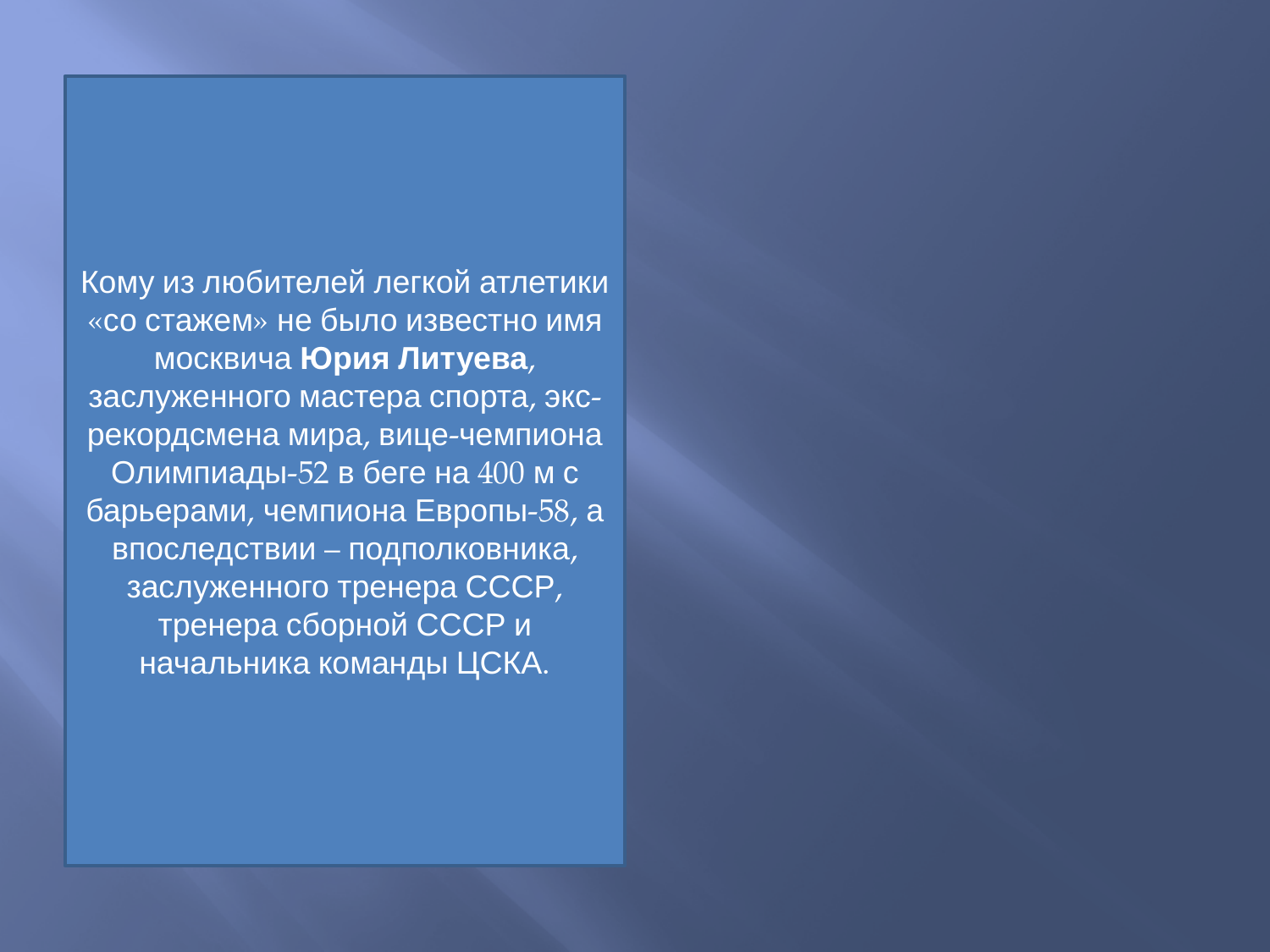

Кому из любителей легкой атлетики «со стажем» не было известно имя москвича Юрия Литуева, заслуженного мастера спорта, экс-рекордсмена мира, вице-чемпиона Олимпиады-52 в беге на 400 м с барьерами, чемпиона Европы-58, а впоследствии – подполковника, заслуженного тренера СССР, тренера сборной СССР и начальника команды ЦСКА.